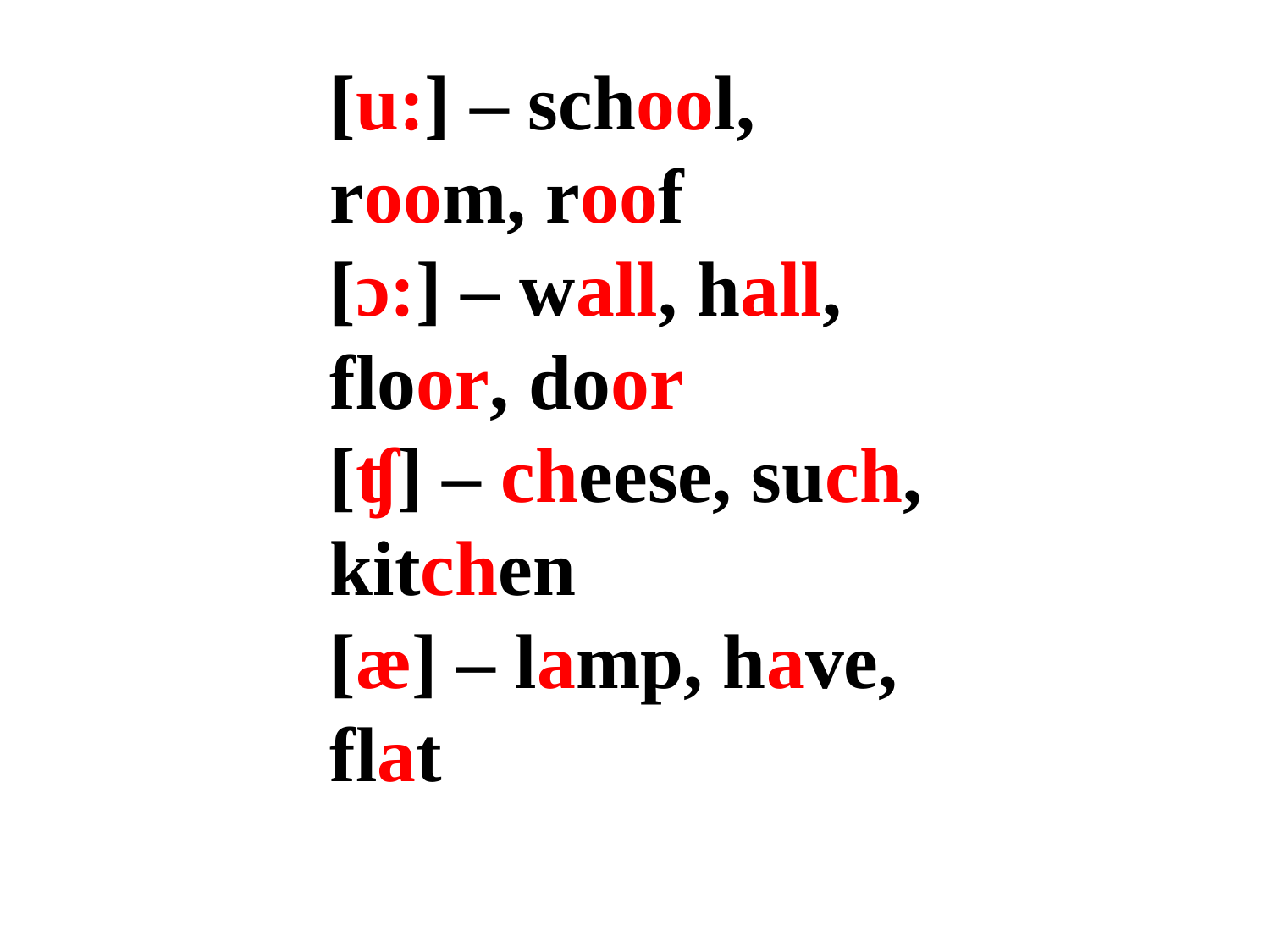

[u:] – school,  room, roof
[ɔ:] – wall, hall, floor, door
[ʧ] – cheese, such, kitchen
[æ] – lamp, have, flat